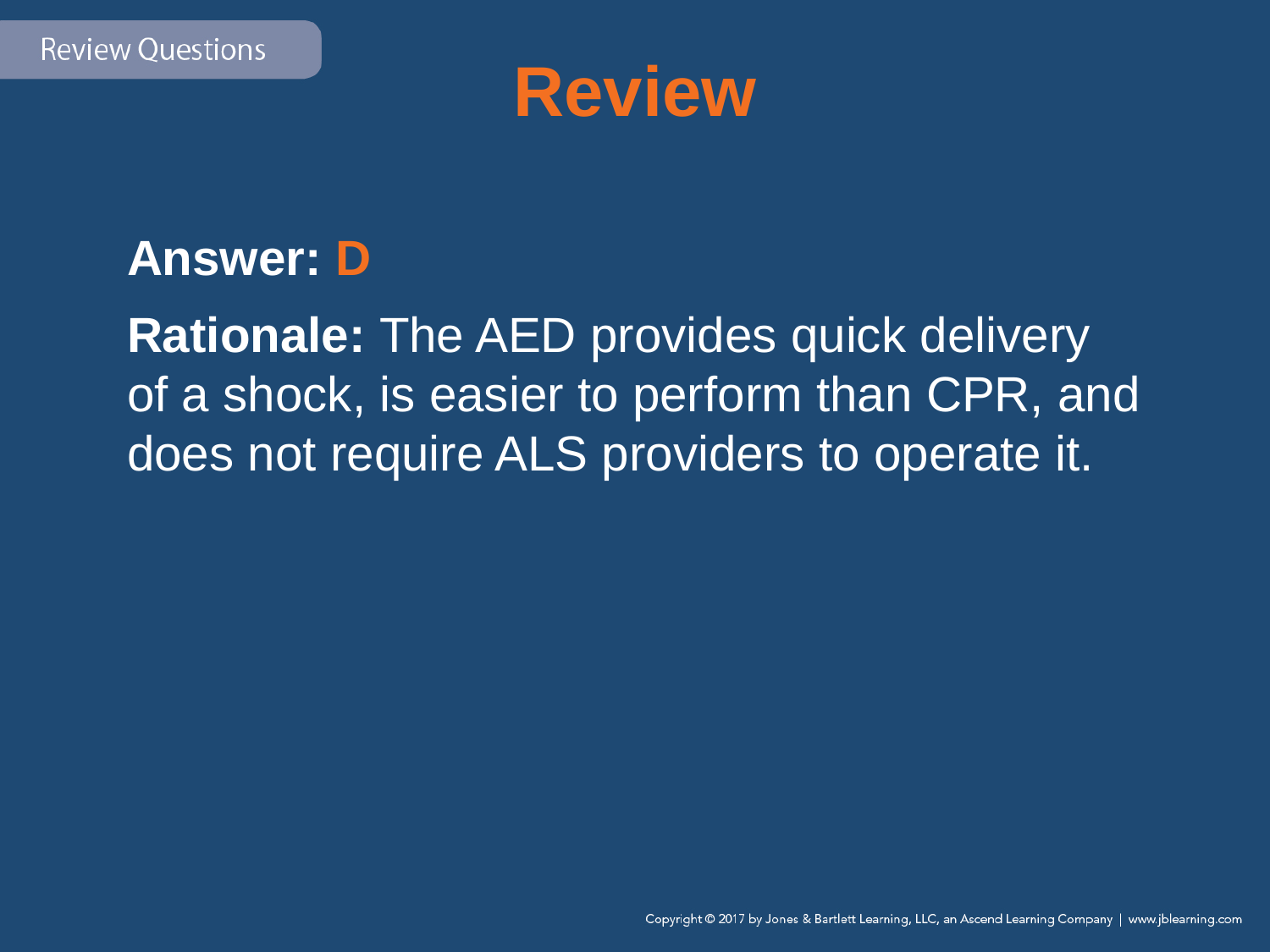

# Review
Answer: D
Rationale: The AED provides quick delivery of a shock, is easier to perform than CPR, and does not require ALS providers to operate it.